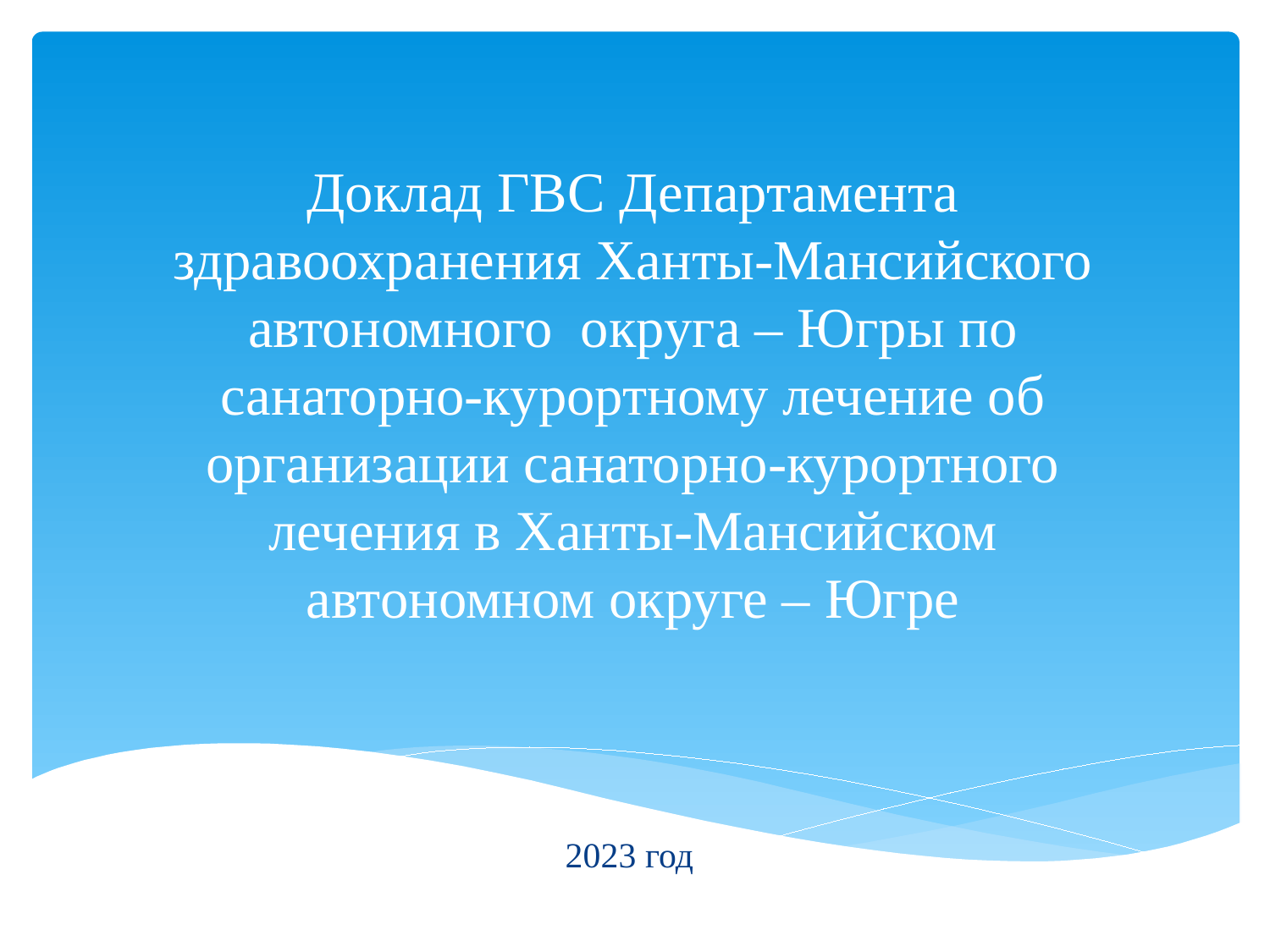

# Доклад ГВС Департамента здравоохранения Ханты-Мансийского автономного  округа – Югры по санаторно-курортному лечение об организации санаторно-курортного лечения в Ханты-Мансийском автономном округе – Югре
2023 год